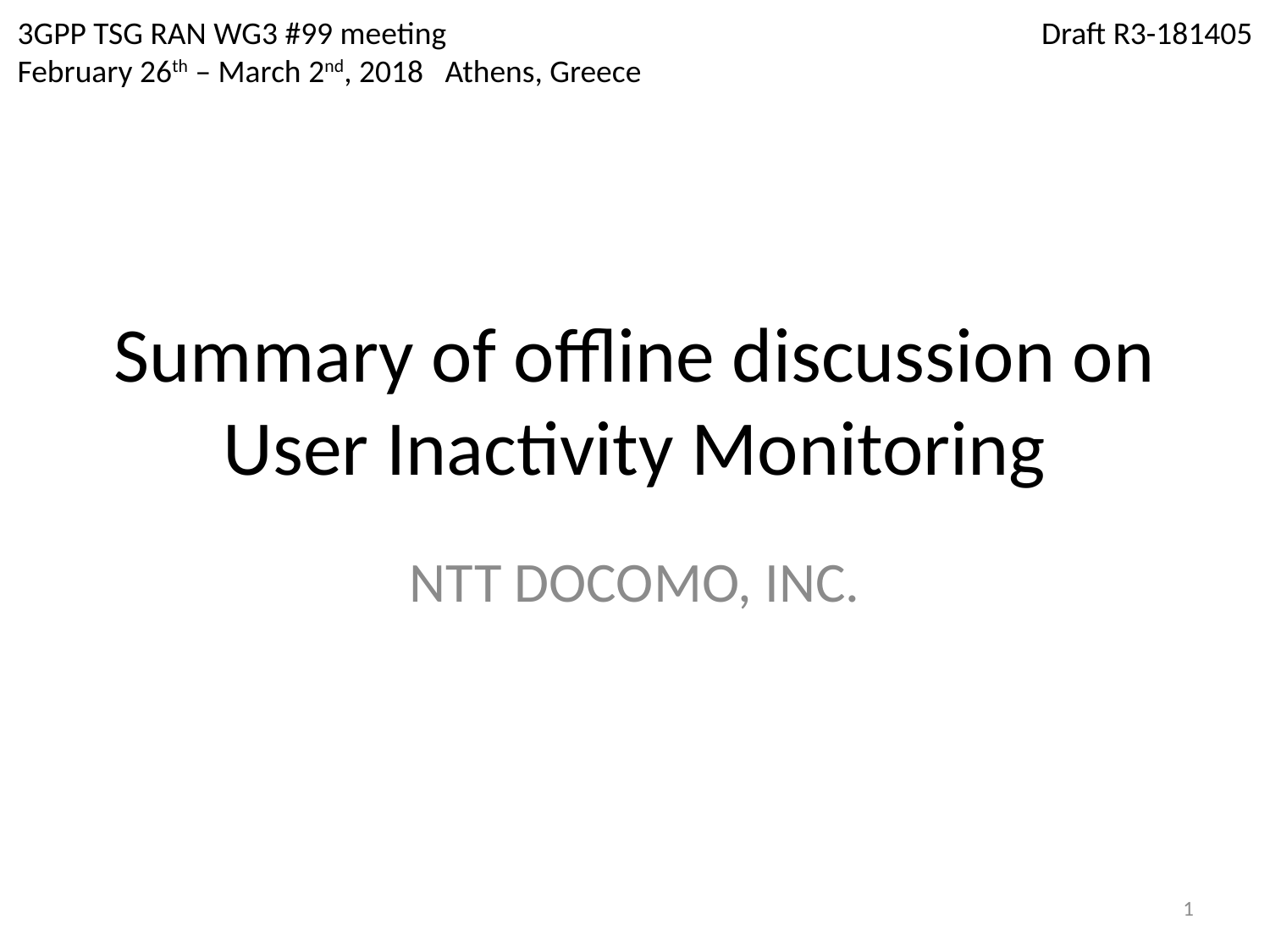

3GPP TSG RAN WG3 #99 meeting
February 26th – March 2nd, 2018   Athens, Greece
Draft R3-181405
# Summary of offline discussion on User Inactivity Monitoring
NTT DOCOMO, INC.
1